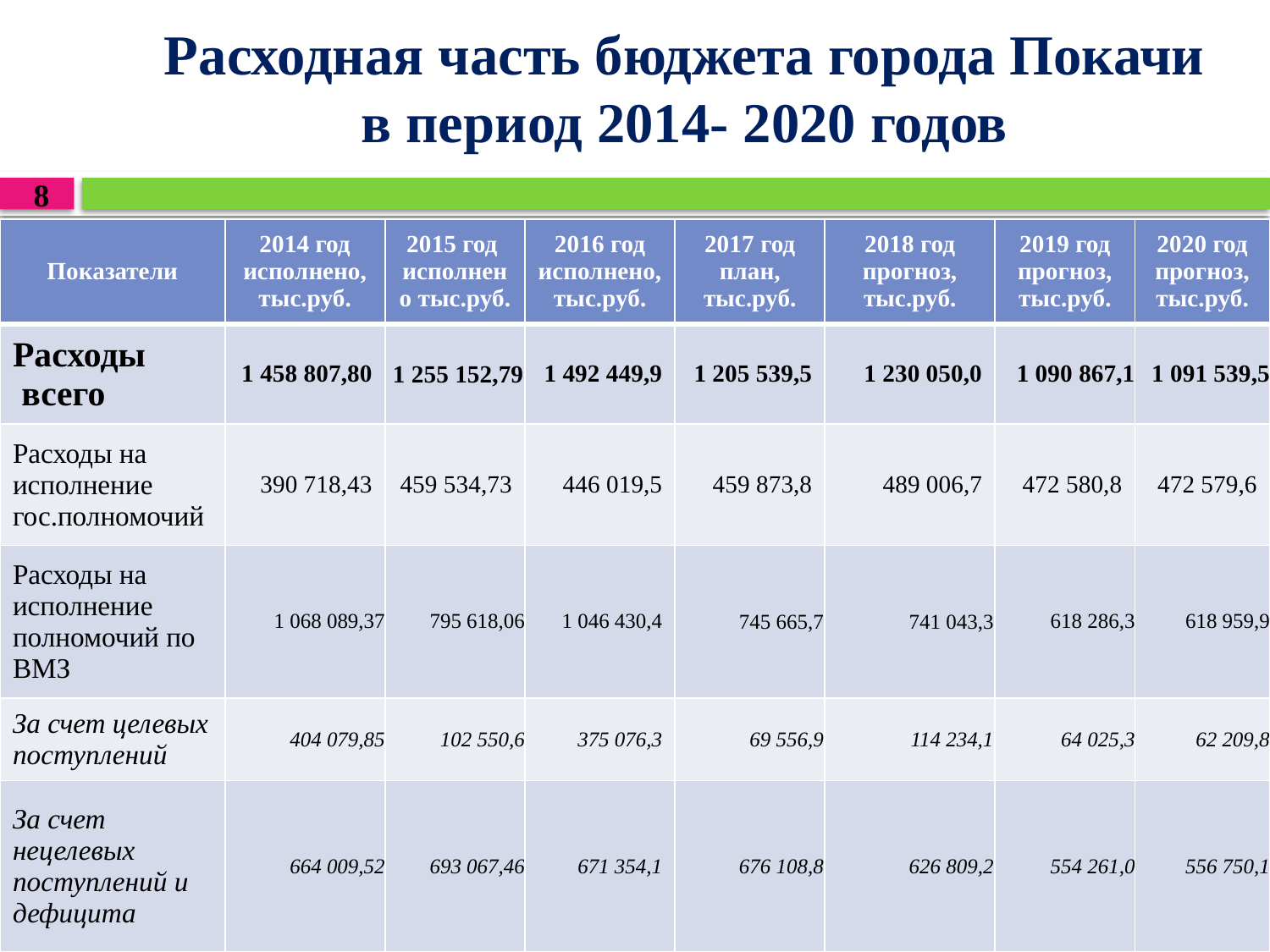

# Расходная часть бюджета города Покачи в период 2014- 2020 годов
8
| Показатели | 2014 год исполнено, тыс.руб. | 2015 год исполнено тыс.руб. | 2016 год исполнено, тыс.руб. | 2017 год план, тыс.руб. | 2018 год прогноз, тыс.руб. | 2019 год прогноз, тыс.руб. | 2020 год прогноз, тыс.руб. |
| --- | --- | --- | --- | --- | --- | --- | --- |
| Расходы всего | 1 458 807,80 | 1 255 152,79 | 1 492 449,9 | 1 205 539,5 | 1 230 050,0 | 1 090 867,1 | 1 091 539,5 |
| Расходы на исполнение гос.полномочий | 390 718,43 | 459 534,73 | 446 019,5 | 459 873,8 | 489 006,7 | 472 580,8 | 472 579,6 |
| Расходы на исполнение полномочий по ВМЗ | 1 068 089,37 | 795 618,06 | 1 046 430,4 | 745 665,7 | 741 043,3 | 618 286,3 | 618 959,9 |
| За счет целевых поступлений | 404 079,85 | 102 550,6 | 375 076,3 | 69 556,9 | 114 234,1 | 64 025,3 | 62 209,8 |
| За счет нецелевых поступлений и дефицита | 664 009,52 | 693 067,46 | 671 354,1 | 676 108,8 | 626 809,2 | 554 261,0 | 556 750,1 |